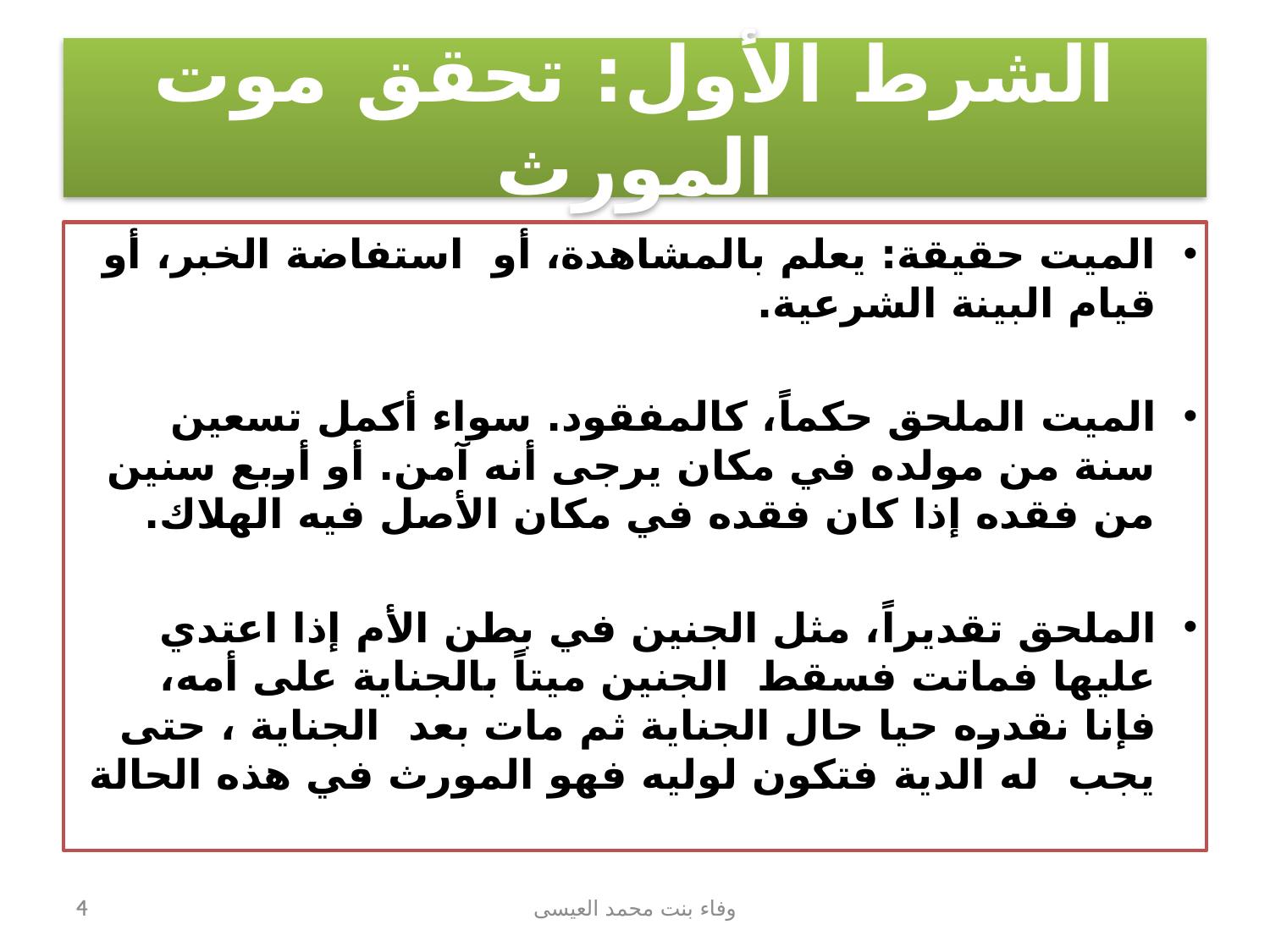

# الشرط الأول: تحقق موت المورث
الميت حقيقة: يعلم بالمشاهدة، أو  استفاضة الخبر، أو قيام البينة الشرعية.

الميت الملحق حكماً، كالمفقود. سواء أكمل تسعين سنة من مولده في مكان يرجى أنه آمن. أو أربع سنين من فقده إذا كان فقده في مكان الأصل فيه الهلاك.

الملحق تقديراً، مثل الجنين في بطن الأم إذا اعتدي عليها فماتت فسقط  الجنين ميتاً بالجناية على أمه، فإنا نقدره حيا حال الجناية ثم مات بعد  الجناية ، حتى يجب  له الدية فتكون لوليه فهو المورث في هذه الحالة

4
وفاء بنت محمد العيسى